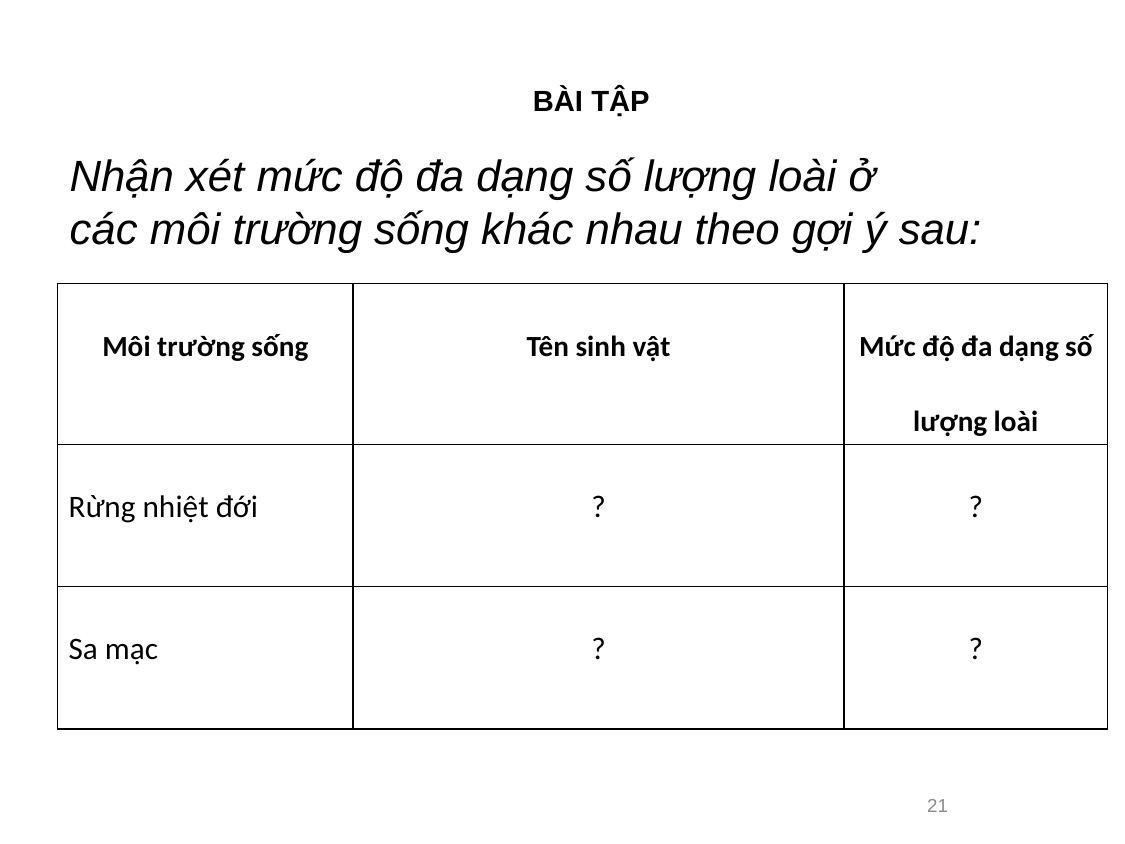

BÀI TẬP
Nhận xét mức độ đa dạng số lượng loài ở
các môi trường sống khác nhau theo gợi ý sau:
| Môi trường sống | Tên sinh vật | Mức độ đa dạng số lượng loài |
| --- | --- | --- |
| Rừng nhiệt đới | ? | ? |
| Sa mạc | ? | ? |
21